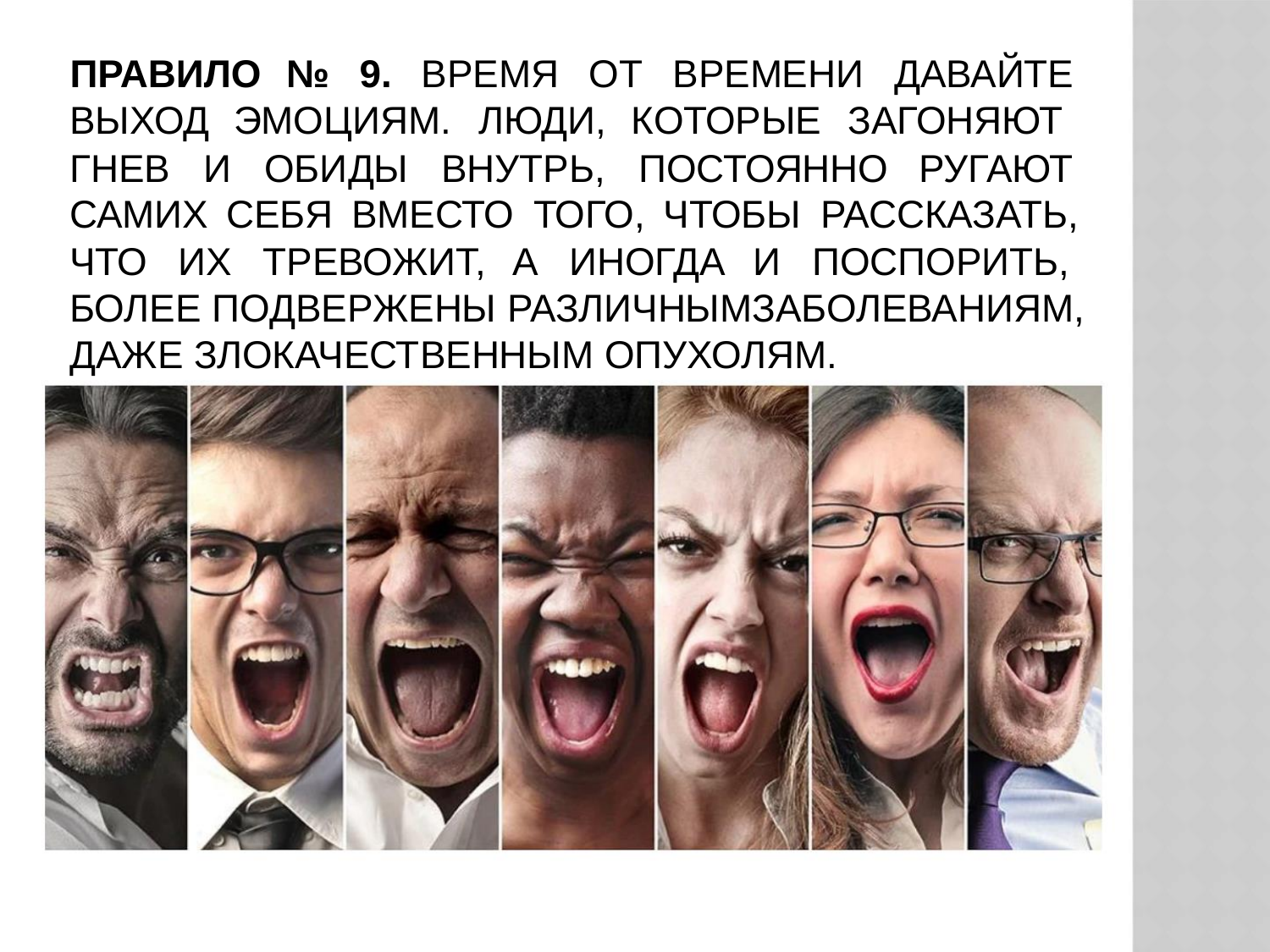

ПРАВИЛО № 9. ВРЕМЯ ОТ ВРЕМЕНИ ДАВАЙТЕ
ВЫХОД ЭМОЦИЯМ. ЛЮДИ, КОТОРЫЕ ЗАГОНЯЮТ
ГНЕВ И ОБИДЫ ВНУТРЬ, ПОСТОЯННО РУГАЮТ
САМИХ СЕБЯ ВМЕСТО ТОГО, ЧТОБЫ РАССКАЗАТЬ,
ЧТО ИХ ТРЕВОЖИТ, А ИНОГДА И ПОСПОРИТЬ,
БОЛЕЕ ПОДВЕРЖЕНЫ РАЗЛИЧНЫМЗАБОЛЕВАНИЯМ,
ДАЖЕ ЗЛОКАЧЕСТВЕННЫМ ОПУХОЛЯМ.